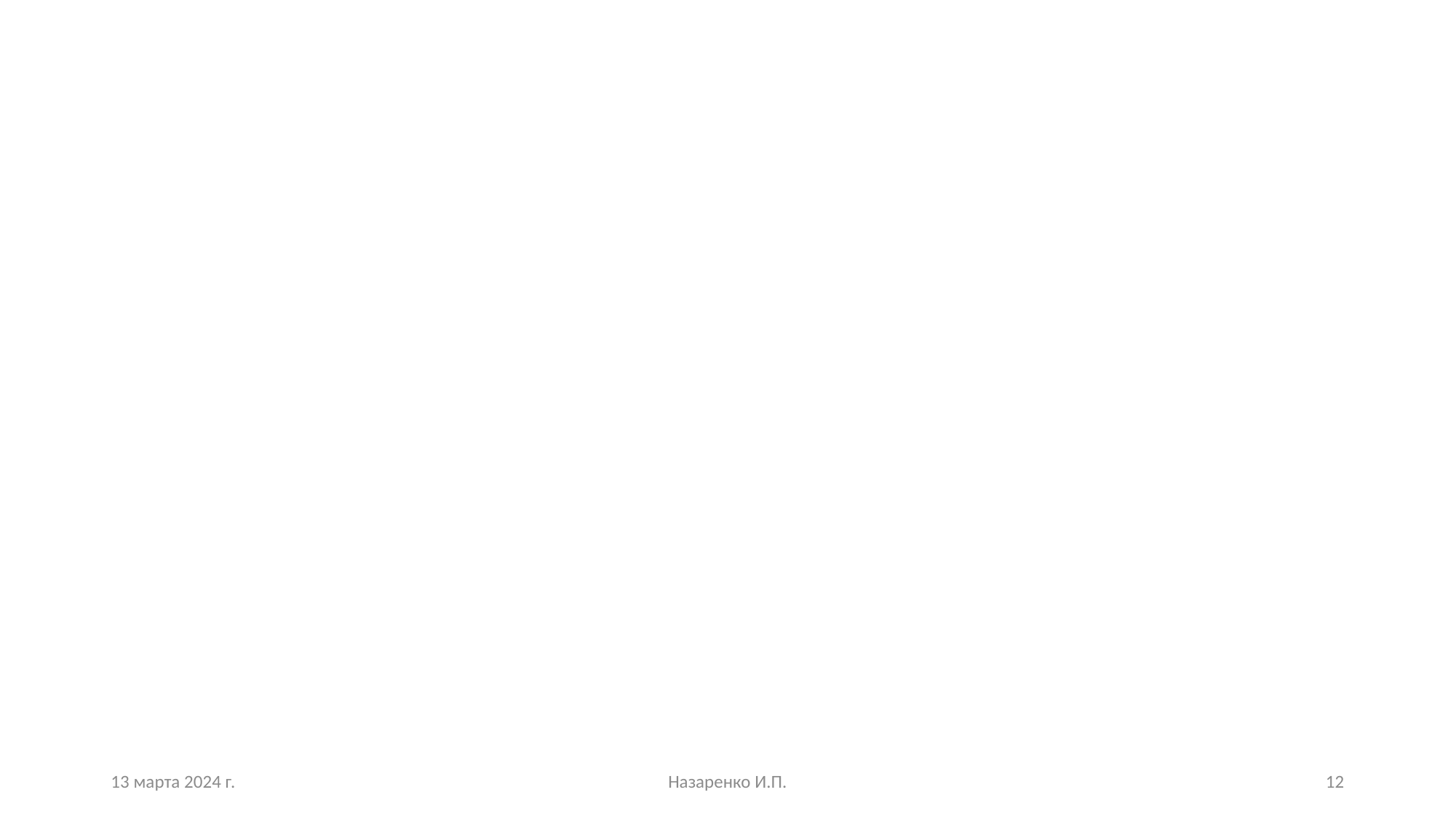

13 марта 2024 г.
Назаренко И.П.
12